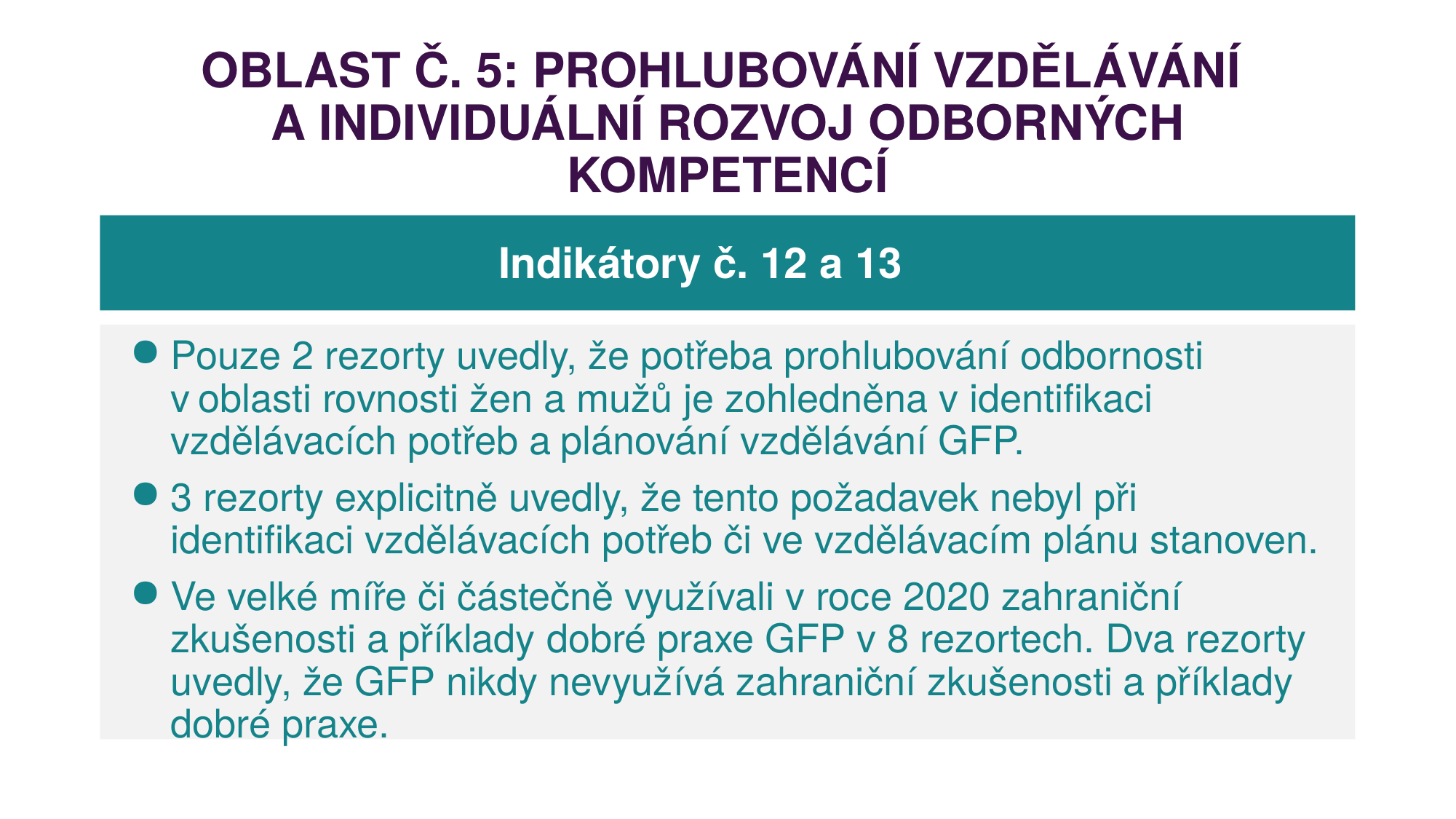

# Oblast č. 5: Prohlubování vzdělávání a individuální rozvoj odborných kompetencí
Indikátory č. 12 a 13
Pouze 2 rezorty uvedly, že potřeba prohlubování odbornosti v oblasti rovnosti žen a mužů je zohledněna v identifikaci vzdělávacích potřeb a plánování vzdělávání GFP.
3 rezorty explicitně uvedly, že tento požadavek nebyl při identifikaci vzdělávacích potřeb či ve vzdělávacím plánu stanoven.
Ve velké míře či částečně využívali v roce 2020 zahraniční zkušenosti a příklady dobré praxe GFP v 8 rezortech. Dva rezorty uvedly, že GFP nikdy nevyužívá zahraniční zkušenosti a příklady dobré praxe.